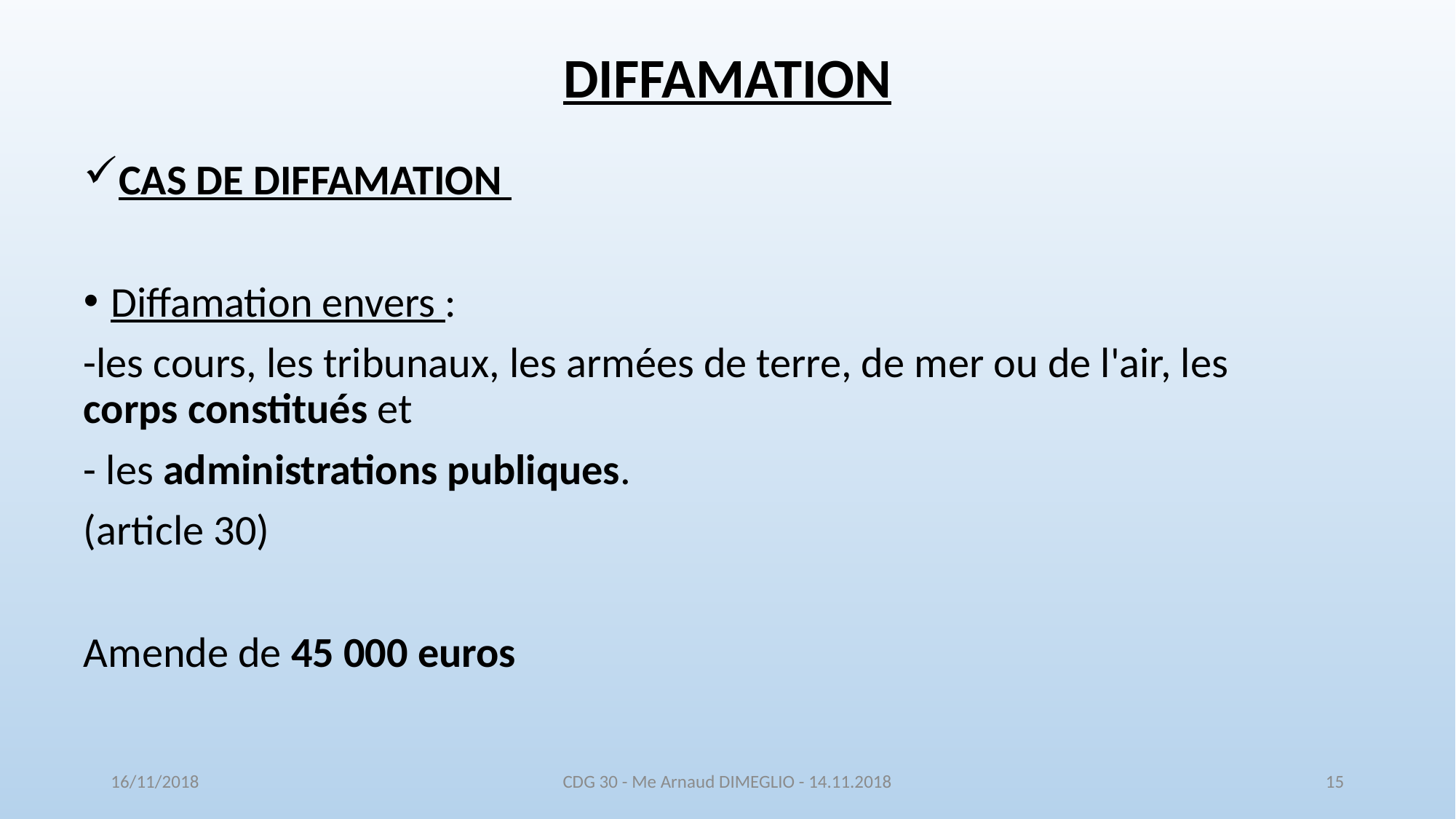

# DIFFAMATION
CAS DE DIFFAMATION

Diffamation envers :
-les cours, les tribunaux, les armées de terre, de mer ou de l'air, les corps constitués et
- les administrations publiques.
(article 30)

Amende de 45 000 euros

16/11/2018
CDG 30 - Me Arnaud DIMEGLIO - 14.11.2018
15